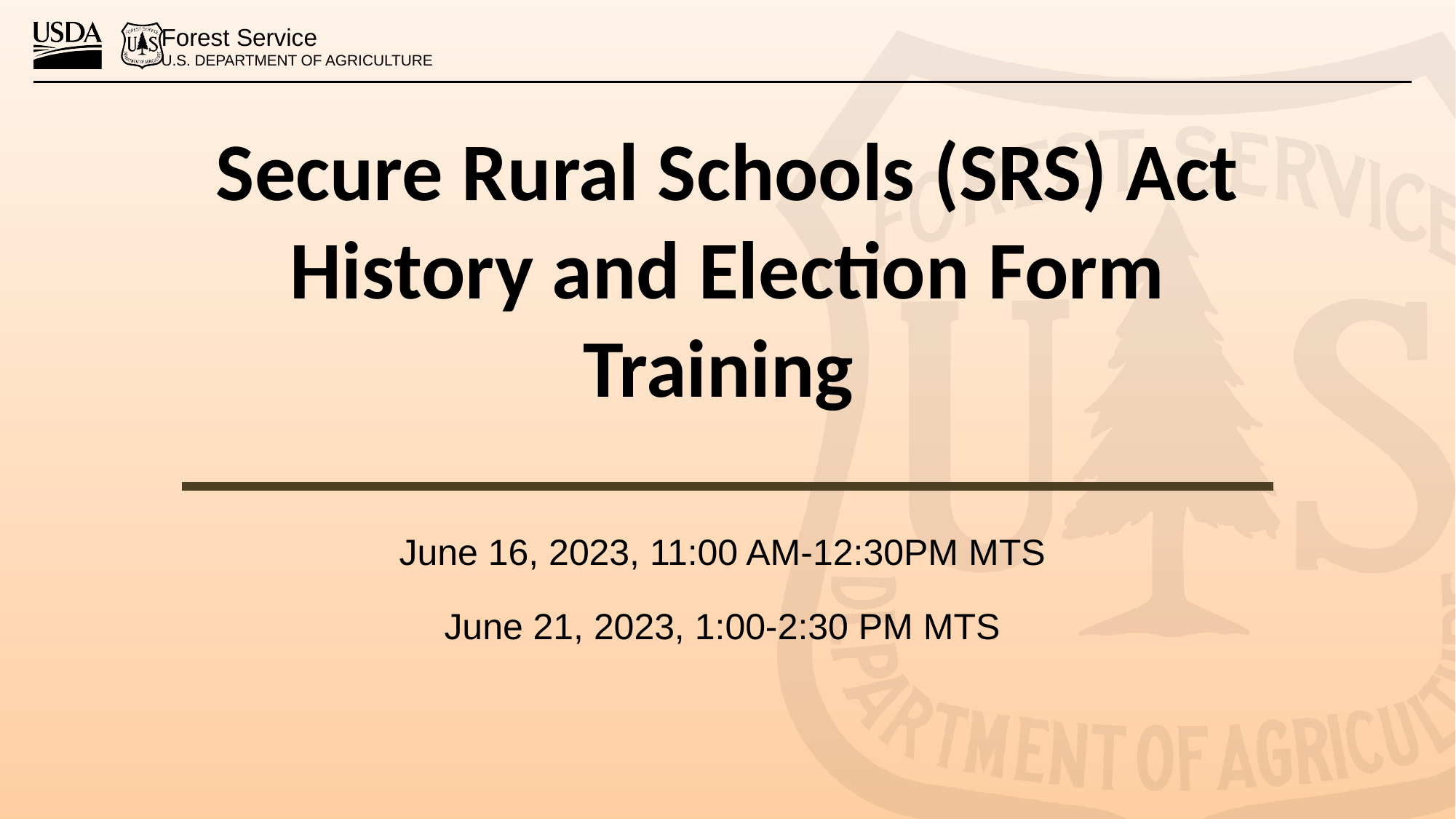

# Secure Rural Schools (SRS) Act History and Election Form Training
June 16, 2023, 11:00 AM-12:30PM MTS
June 21, 2023, 1:00-2:30 PM MTS